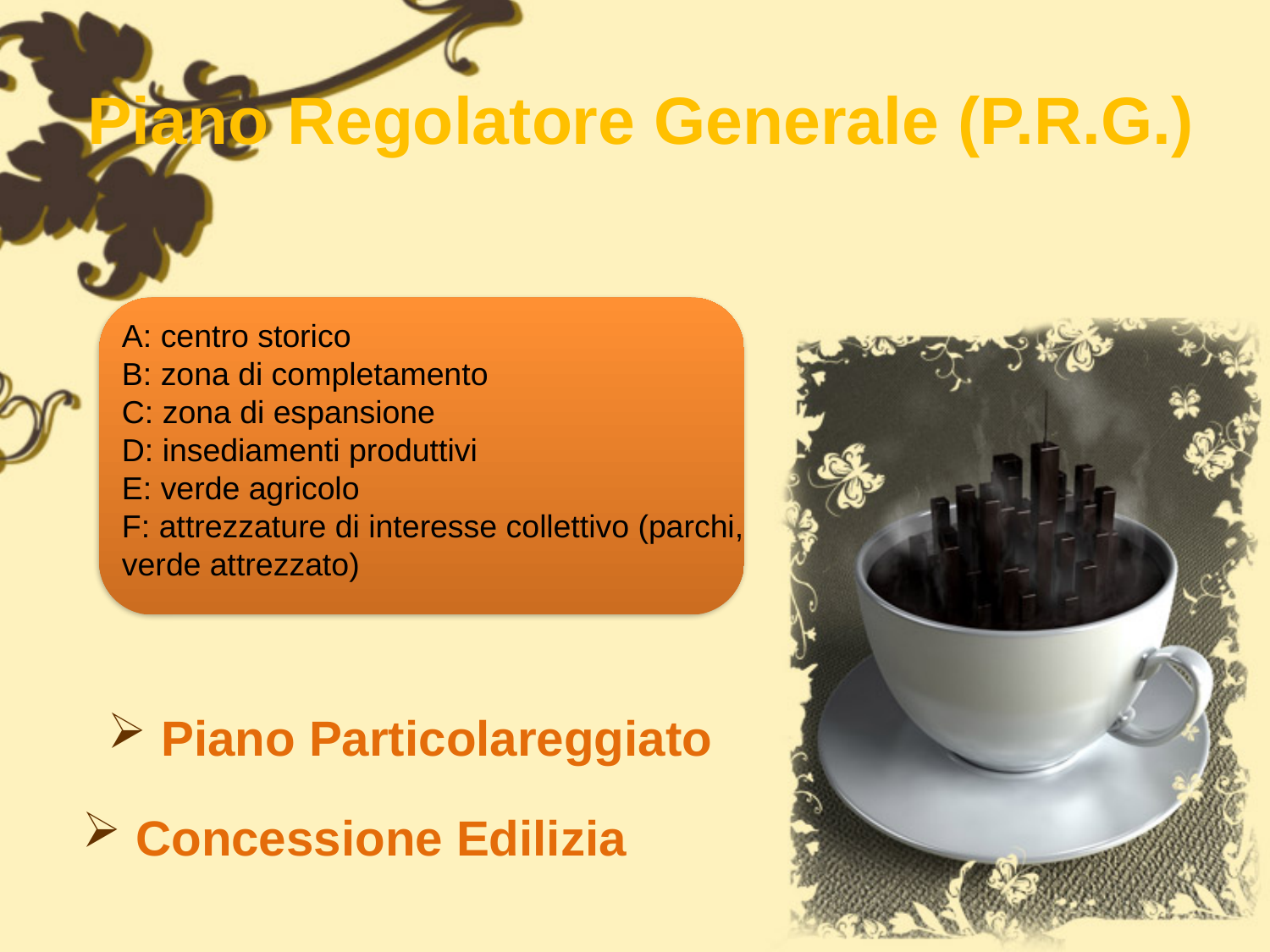

# Piano Regolatore Generale (P.R.G.)

A: centro storico
B: zona di completamento
C: zona di espansione
D: insediamenti produttivi
E: verde agricolo
F: attrezzature di interesse collettivo (parchi, verde attrezzato)
 Piano Particolareggiato
 Concessione Edilizia